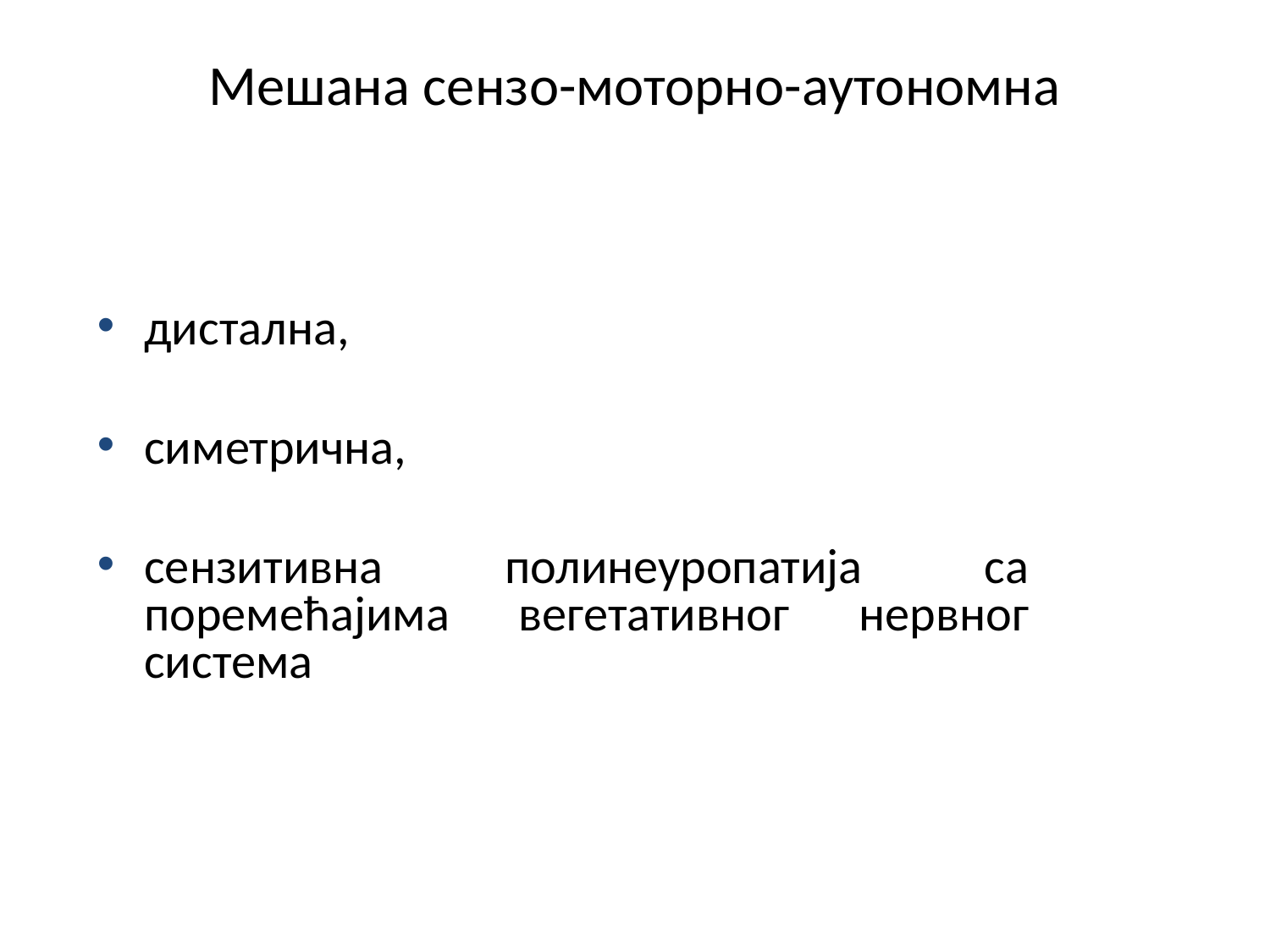

Мешана сензо-моторно-аутономна

дистална,

симетрична,

сензитивна полинеуропатија са поремећајима вегетативног нервног система